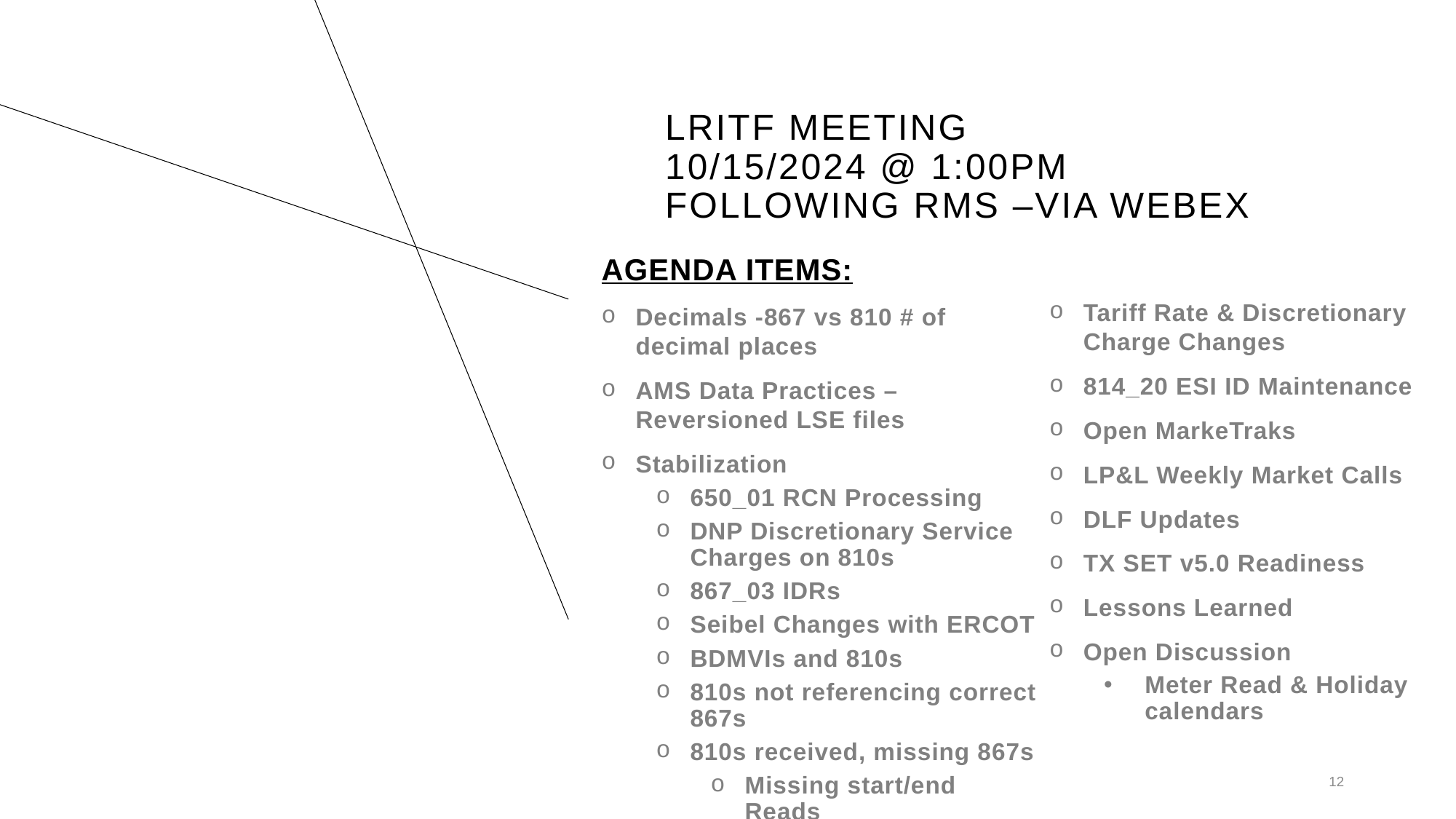

# Lritf meeting 10/15/2024 @ 1:00PM following RMS –via Webex
AGENDA ITEMS:
Decimals -867 vs 810 # of decimal places
AMS Data Practices – Reversioned LSE files
Stabilization
650_01 RCN Processing
DNP Discretionary Service Charges on 810s
867_03 IDRs
Seibel Changes with ERCOT
BDMVIs and 810s
810s not referencing correct 867s
810s received, missing 867s
Missing start/end Reads

Tariff Rate & Discretionary Charge Changes
814_20 ESI ID Maintenance
Open MarkeTraks
LP&L Weekly Market Calls
DLF Updates
TX SET v5.0 Readiness
Lessons Learned
Open Discussion
Meter Read & Holiday calendars

12